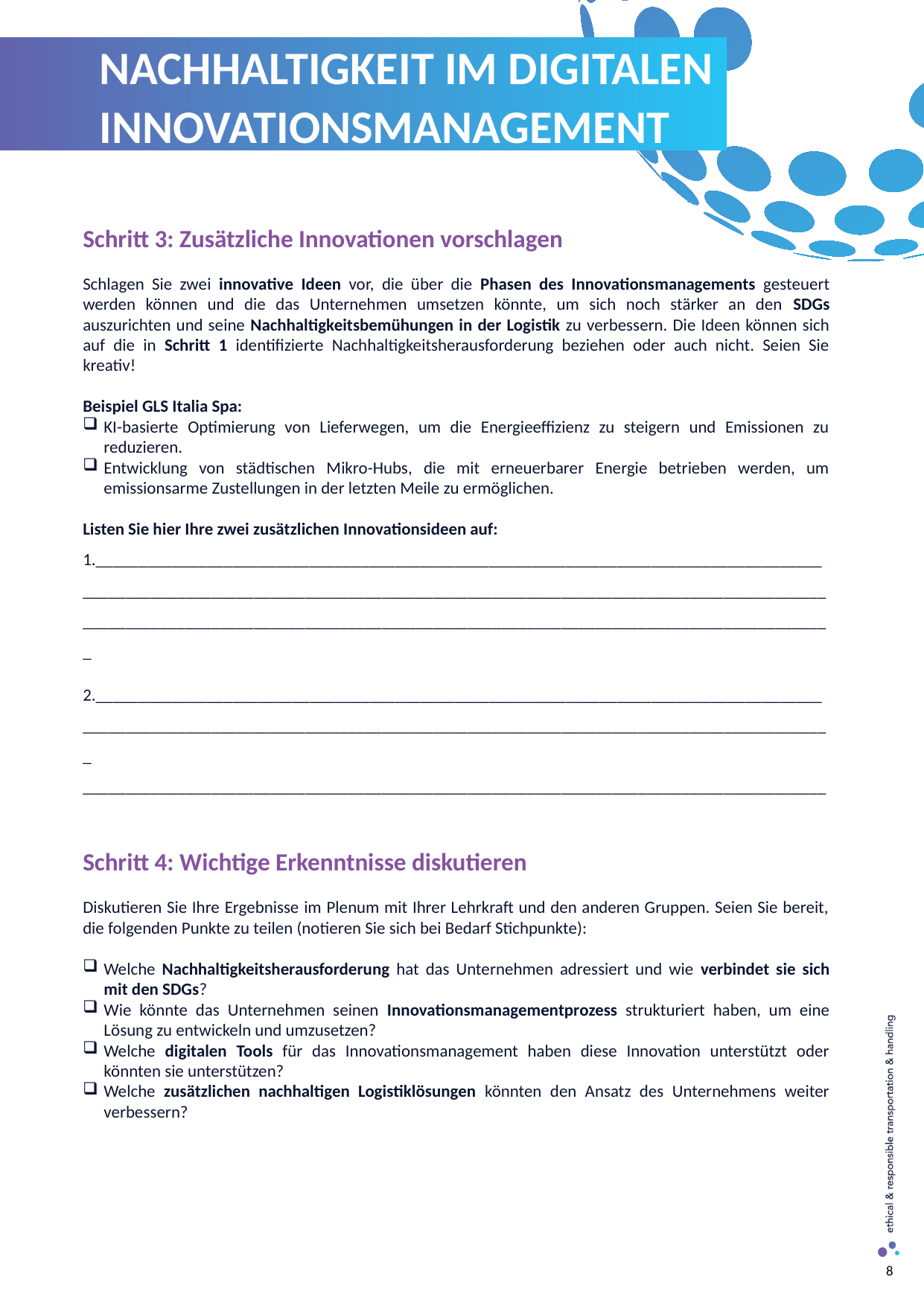

NACHHALTIGKEIT IM DIGITALEN INNOVATIONSMANAGEMENT
Schritt 3: Zusätzliche Innovationen vorschlagen

Schlagen Sie zwei innovative Ideen vor, die über die Phasen des Innovationsmanagements gesteuert werden können und die das Unternehmen umsetzen könnte, um sich noch stärker an den SDGs auszurichten und seine Nachhaltigkeitsbemühungen in der Logistik zu verbessern. Die Ideen können sich auf die in Schritt 1 identifizierte Nachhaltigkeitsherausforderung beziehen oder auch nicht. Seien Sie kreativ!

Beispiel GLS Italia Spa:
KI-basierte Optimierung von Lieferwegen, um die Energieeffizienz zu steigern und Emissionen zu reduzieren.
Entwicklung von städtischen Mikro-Hubs, die mit erneuerbarer Energie betrieben werden, um emissionsarme Zustellungen in der letzten Meile zu ermöglichen.

Listen Sie hier Ihre zwei zusätzlichen Innovationsideen auf:
1.____________________________________________________________________________________________________________________________________________________________________________________________________________________________________________________________________
2._____________________________________________________________________________________________________________________________________________________________________________
_______________________________________________________________________________________

Schritt 4: Wichtige Erkenntnisse diskutieren

Diskutieren Sie Ihre Ergebnisse im Plenum mit Ihrer Lehrkraft und den anderen Gruppen. Seien Sie bereit, die folgenden Punkte zu teilen (notieren Sie sich bei Bedarf Stichpunkte):

Welche Nachhaltigkeitsherausforderung hat das Unternehmen adressiert und wie verbindet sie sich mit den SDGs?
Wie könnte das Unternehmen seinen Innovationsmanagementprozess strukturiert haben, um eine Lösung zu entwickeln und umzusetzen?
Welche digitalen Tools für das Innovationsmanagement haben diese Innovation unterstützt oder könnten sie unterstützen?
Welche zusätzlichen nachhaltigen Logistiklösungen könnten den Ansatz des Unternehmens weiter verbessern?
8